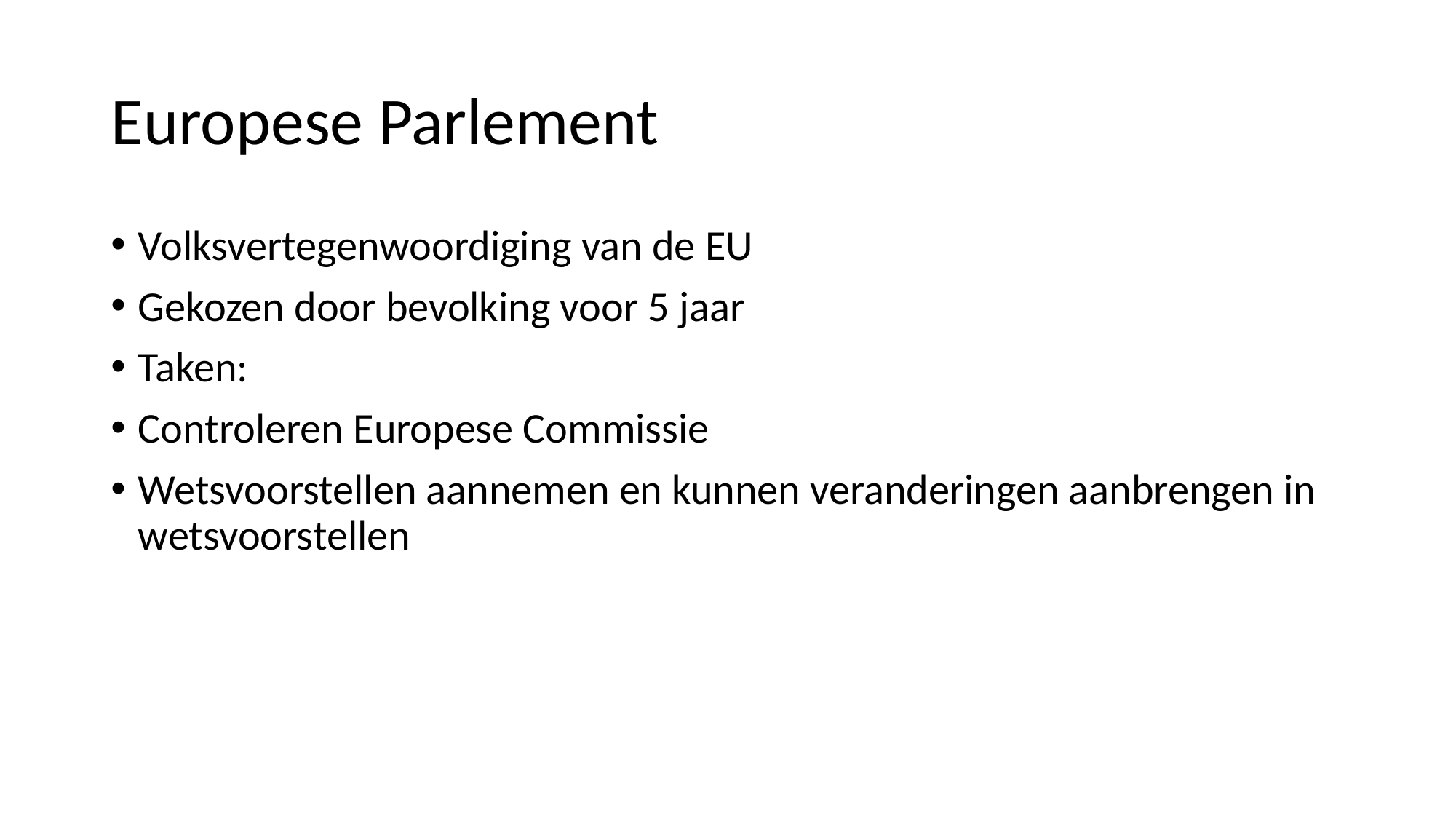

# Europese Parlement
Volksvertegenwoordiging van de EU
Gekozen door bevolking voor 5 jaar
Taken:
Controleren Europese Commissie
Wetsvoorstellen aannemen en kunnen veranderingen aanbrengen in wetsvoorstellen